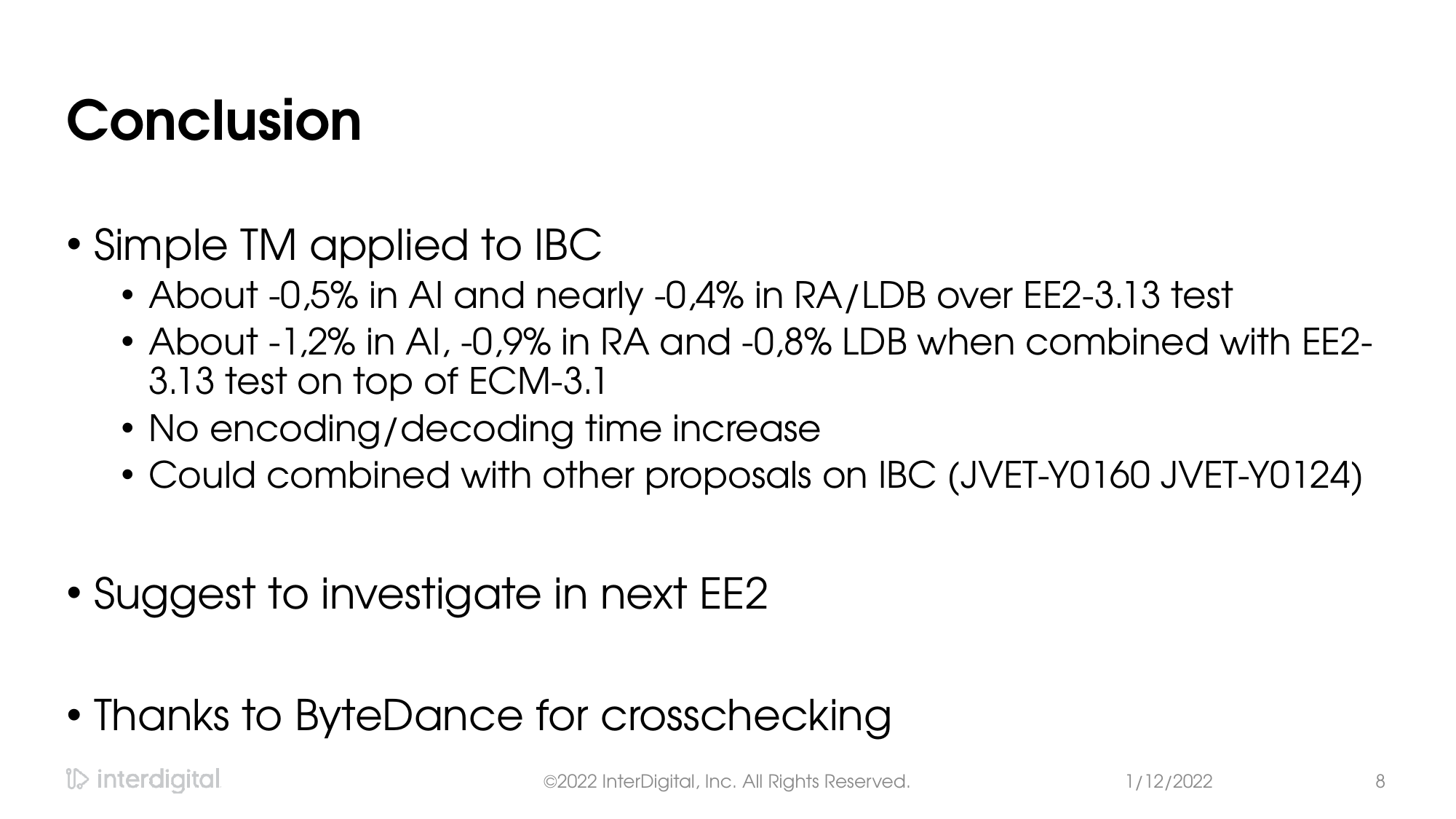

# Conclusion
Simple TM applied to IBC
About -0,5% in AI and nearly -0,4% in RA/LDB over EE2-3.13 test
About -1,2% in AI, -0,9% in RA and -0,8% LDB when combined with EE2-3.13 test on top of ECM-3.1
No encoding/decoding time increase
Could combined with other proposals on IBC (JVET-Y0160 JVET-Y0124)

Suggest to investigate in next EE2

Thanks to ByteDance for crosschecking
©2022 InterDigital, Inc. All Rights Reserved.
1/12/2022
8